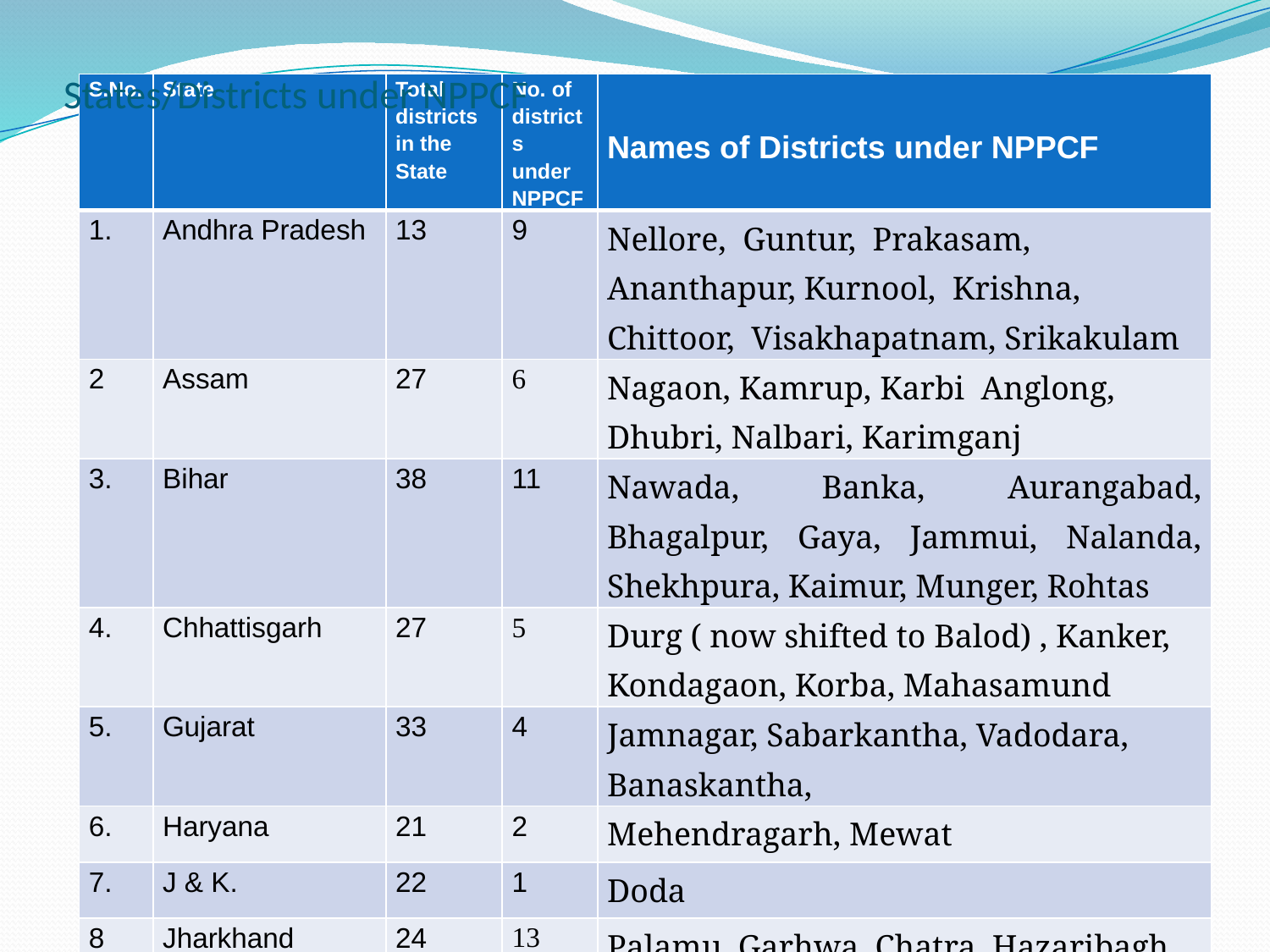

# States/Districts under NPPCF
| S.No. | State | Total districts in the State | No. of districts under NPPCF | Names of Districts under NPPCF |
| --- | --- | --- | --- | --- |
| 1. | Andhra Pradesh | 13 | 9 | Nellore, Guntur, Prakasam, Ananthapur, Kurnool, Krishna, Chittoor, Visakhapatnam, Srikakulam |
| 2 | Assam | 27 | 6 | Nagaon, Kamrup, Karbi Anglong, Dhubri, Nalbari, Karimganj |
| 3. | Bihar | 38 | 11 | Nawada, Banka, Aurangabad, Bhagalpur, Gaya, Jammui, Nalanda, Shekhpura, Kaimur, Munger, Rohtas |
| 4. | Chhattisgarh | 27 | 5 | Durg ( now shifted to Balod) , Kanker, Kondagaon, Korba, Mahasamund |
| 5. | Gujarat | 33 | 4 | Jamnagar, Sabarkantha, Vadodara, Banaskantha, |
| 6. | Haryana | 21 | 2 | Mehendragarh, Mewat |
| 7. | J & K. | 22 | 1 | Doda |
| 8 | Jharkhand | 24 | 13 | Palamu, Garhwa, Chatra, Hazaribagh, Ranchi, Pakur, Sahebgann, Ramgarh, Jamtara, Simdega, Dhanbad, Giriih, Godda |